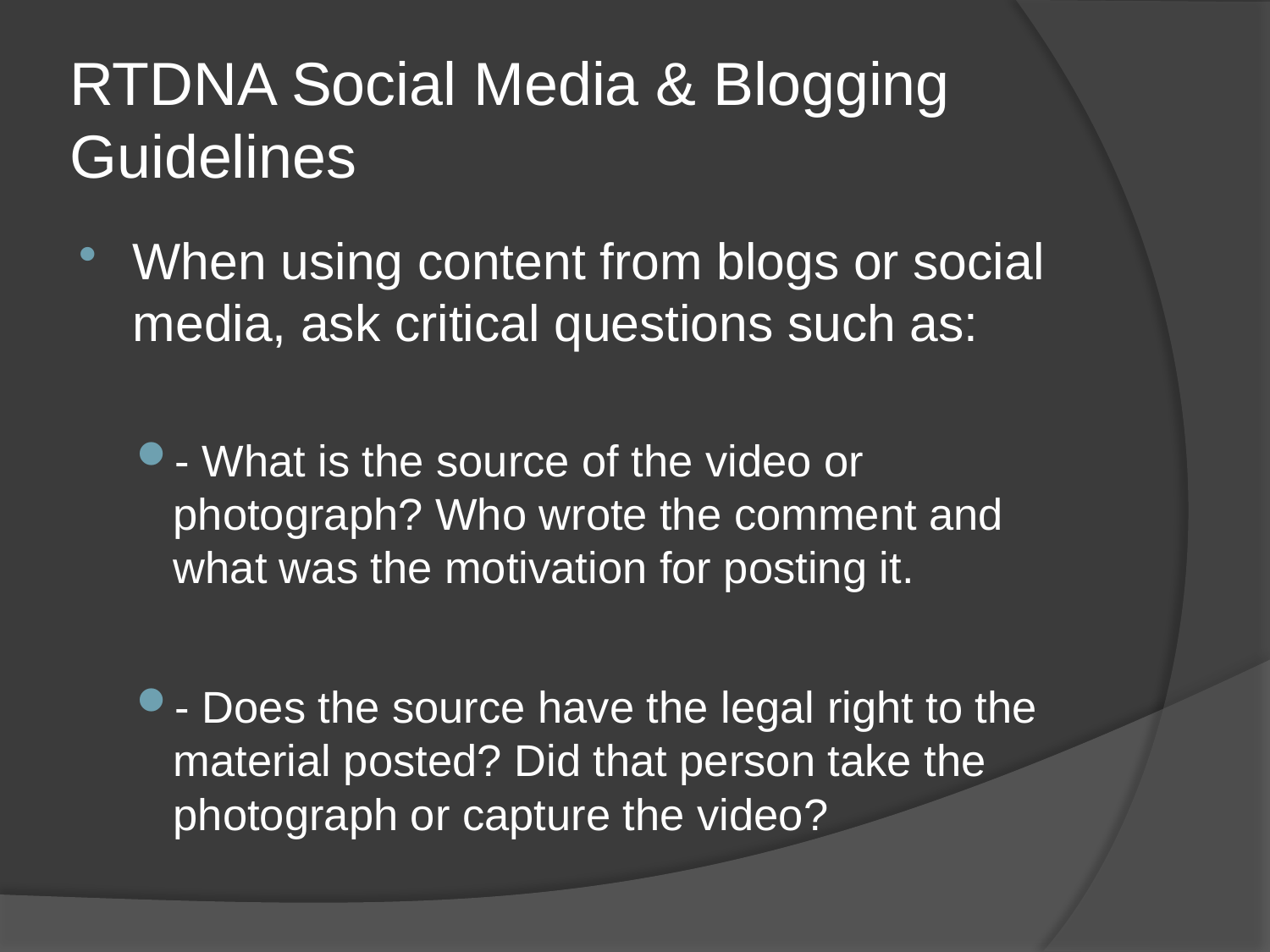

# RTDNA Social Media & Blogging Guidelines
When using content from blogs or social media, ask critical questions such as:

- What is the source of the video or photograph? Who wrote the comment and what was the motivation for posting it.

- Does the source have the legal right to the material posted? Did that person take the photograph or capture the video?